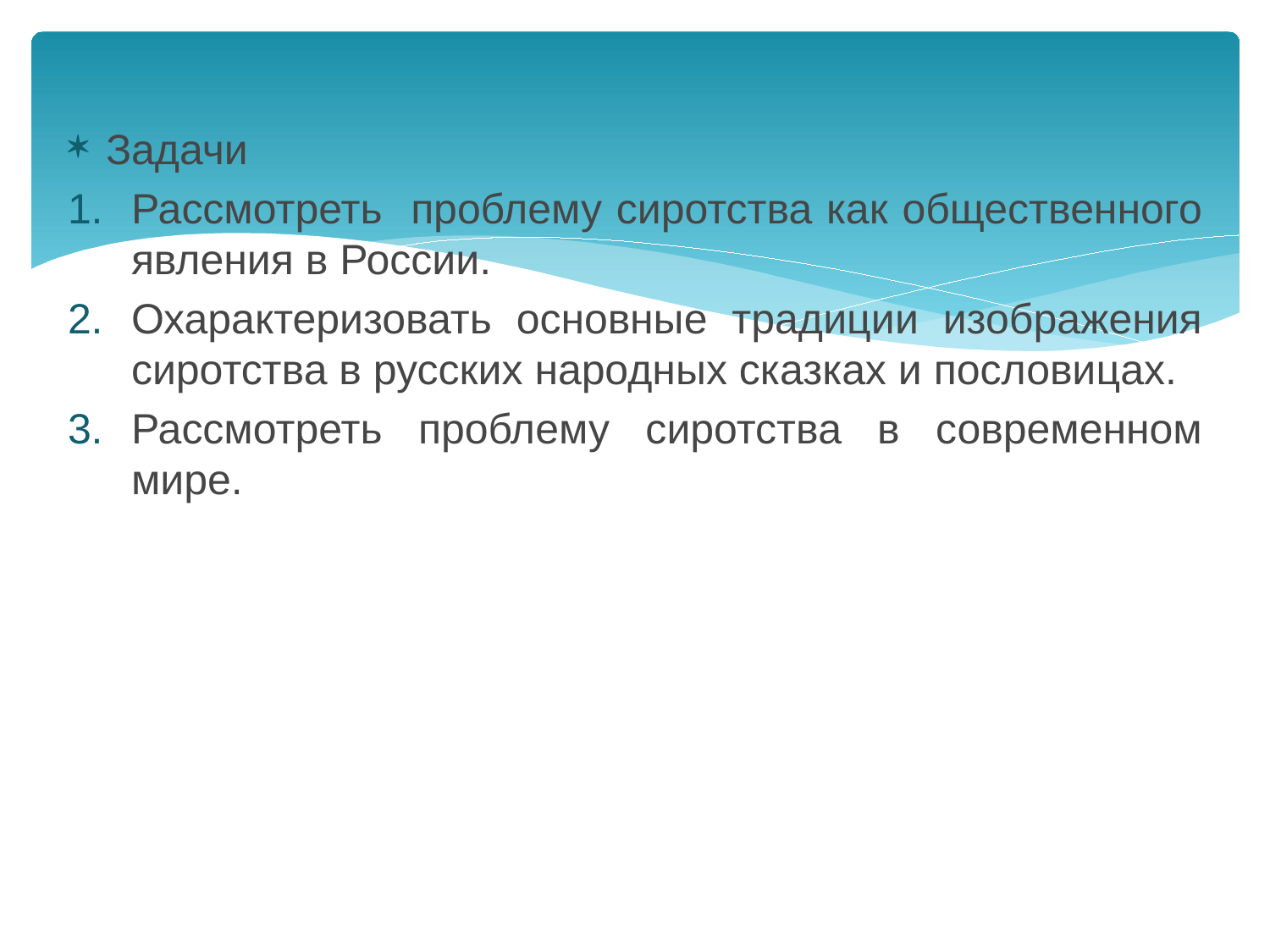

Задачи
Рассмотреть  проблему сиротства как общественного явления в России.
Охарактеризовать основные традиции изображения сиротства в русских народных сказках и пословицах.
Рассмотреть проблему сиротства в современном мире.